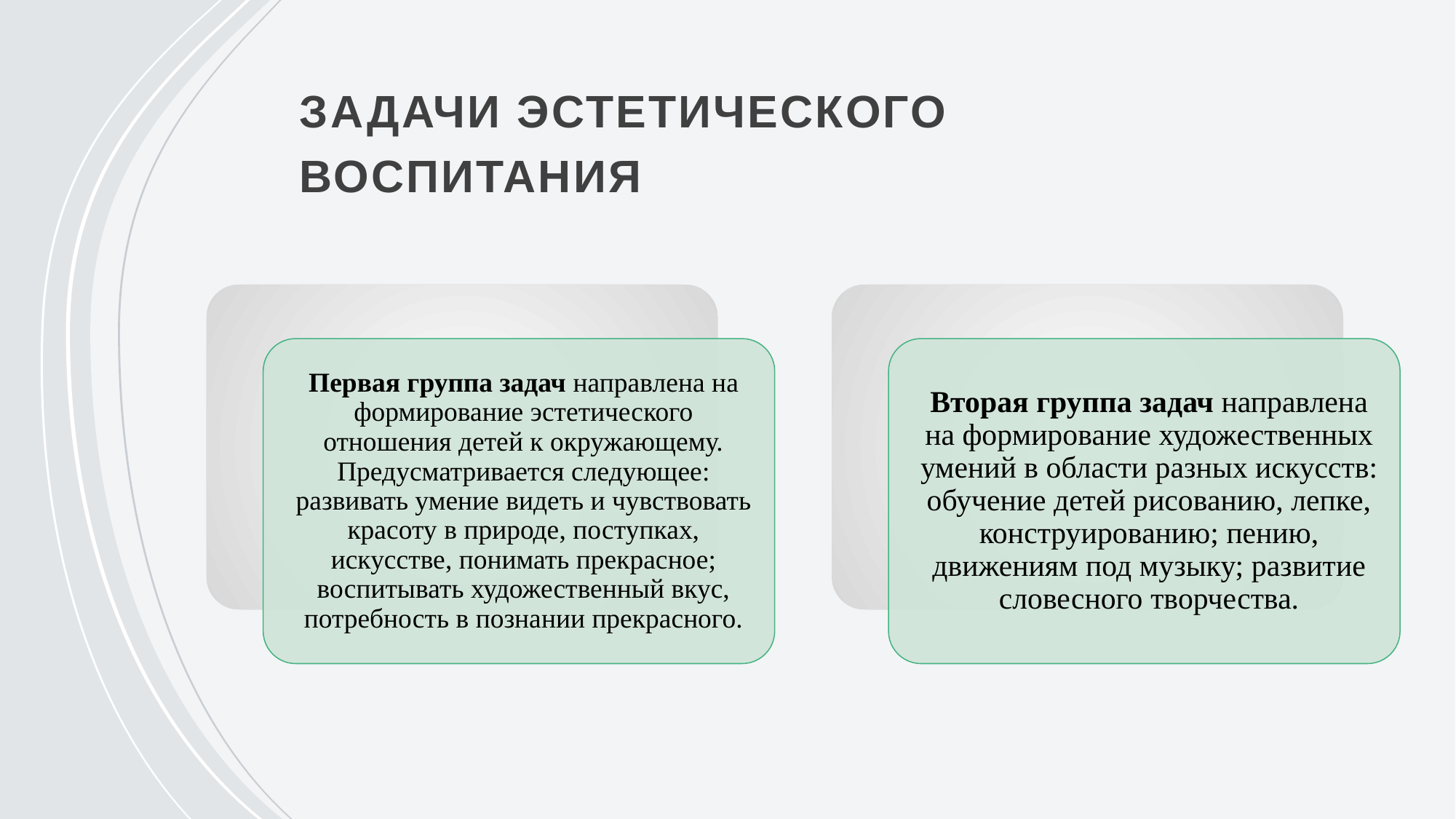

# ЗАДАЧИ ЭСТЕТИЧЕСКОГО ВОСПИТАНИЯ
Первая группа задач направлена на формирование эстетического отношения детей к окружающему. Предусматривается следующее: развивать умение видеть и чувствовать красоту в природе, поступках, искусстве, понимать прекрасное; воспитывать художественный вкус, потребность в познании прекрасного.
Вторая группа задач направлена на формирование художественных умений в области разных искусств: обучение детей рисованию, лепке, конструированию; пению, движениям под музыку; развитие словесного творчества.